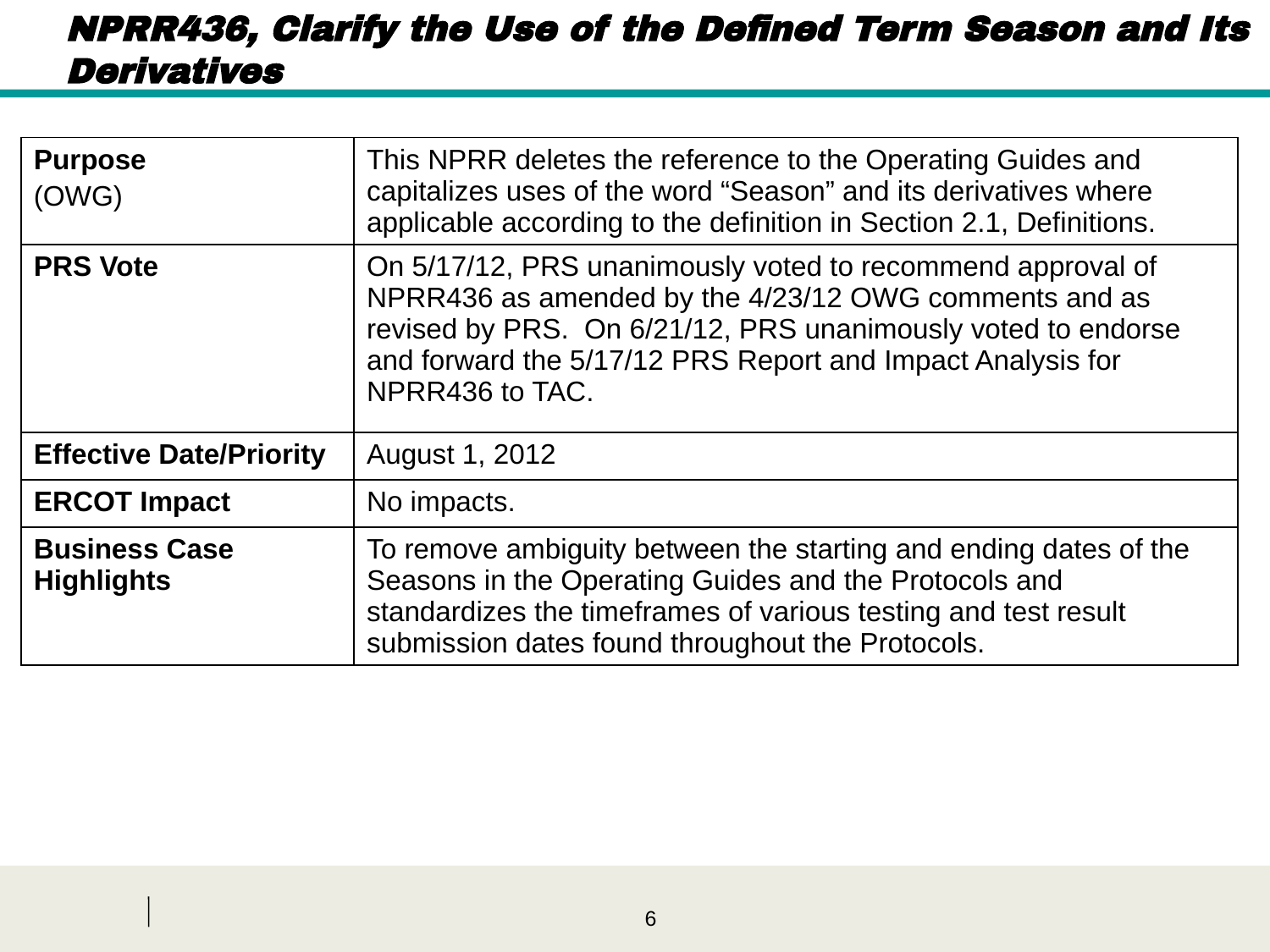

NPRR436, Clarify the Use of the Defined Term Season and Its Derivatives
| Purpose (OWG) | This NPRR deletes the reference to the Operating Guides and capitalizes uses of the word “Season” and its derivatives where applicable according to the definition in Section 2.1, Definitions. |
| --- | --- |
| PRS Vote | On 5/17/12, PRS unanimously voted to recommend approval of NPRR436 as amended by the 4/23/12 OWG comments and as revised by PRS. On 6/21/12, PRS unanimously voted to endorse and forward the 5/17/12 PRS Report and Impact Analysis for NPRR436 to TAC. |
| Effective Date/Priority | August 1, 2012 |
| ERCOT Impact | No impacts. |
| Business Case Highlights | To remove ambiguity between the starting and ending dates of the Seasons in the Operating Guides and the Protocols and standardizes the timeframes of various testing and test result submission dates found throughout the Protocols. |